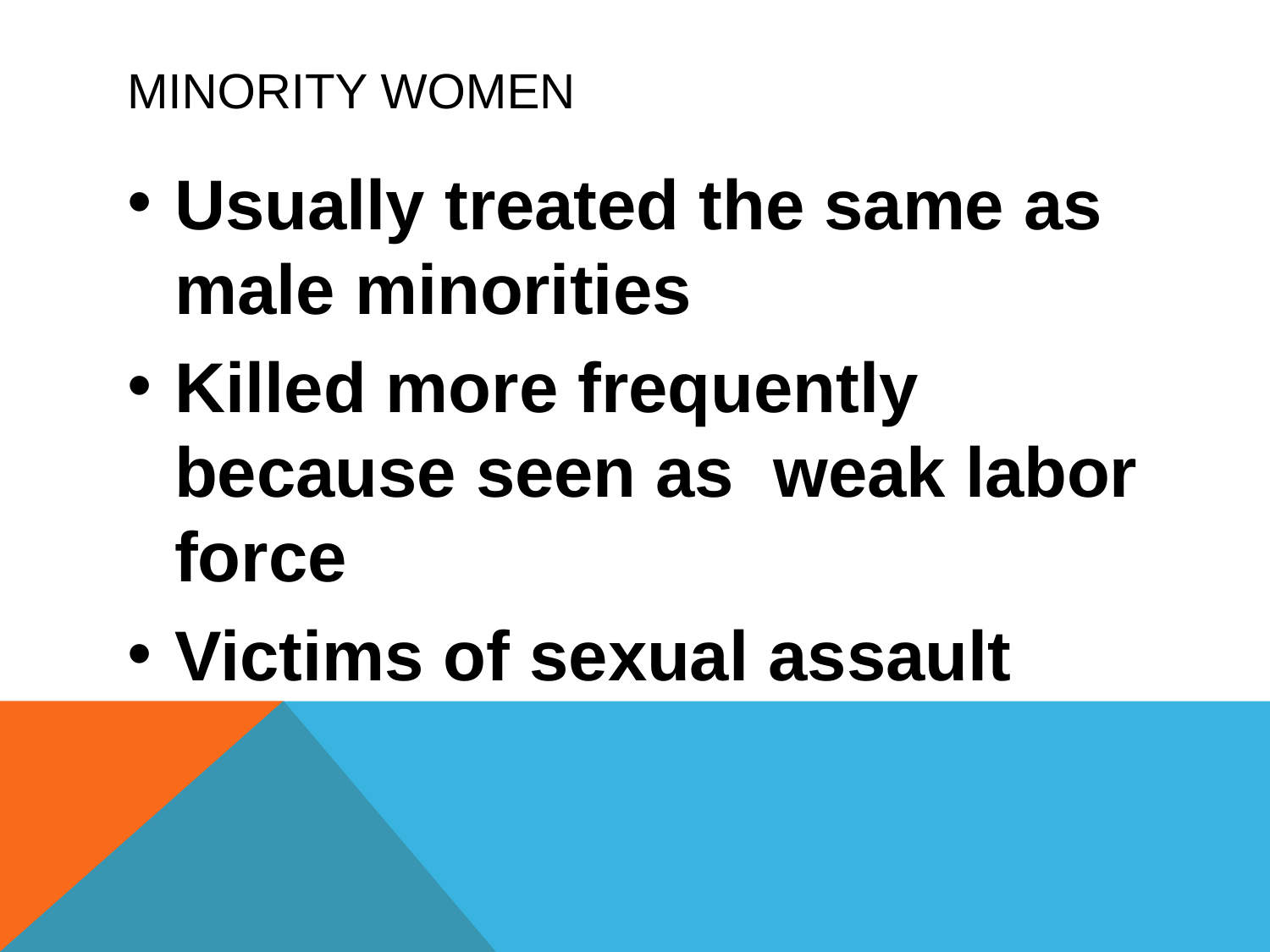

# Minority Women
Usually treated the same as male minorities
Killed more frequently because seen as  weak labor force
Victims of sexual assault